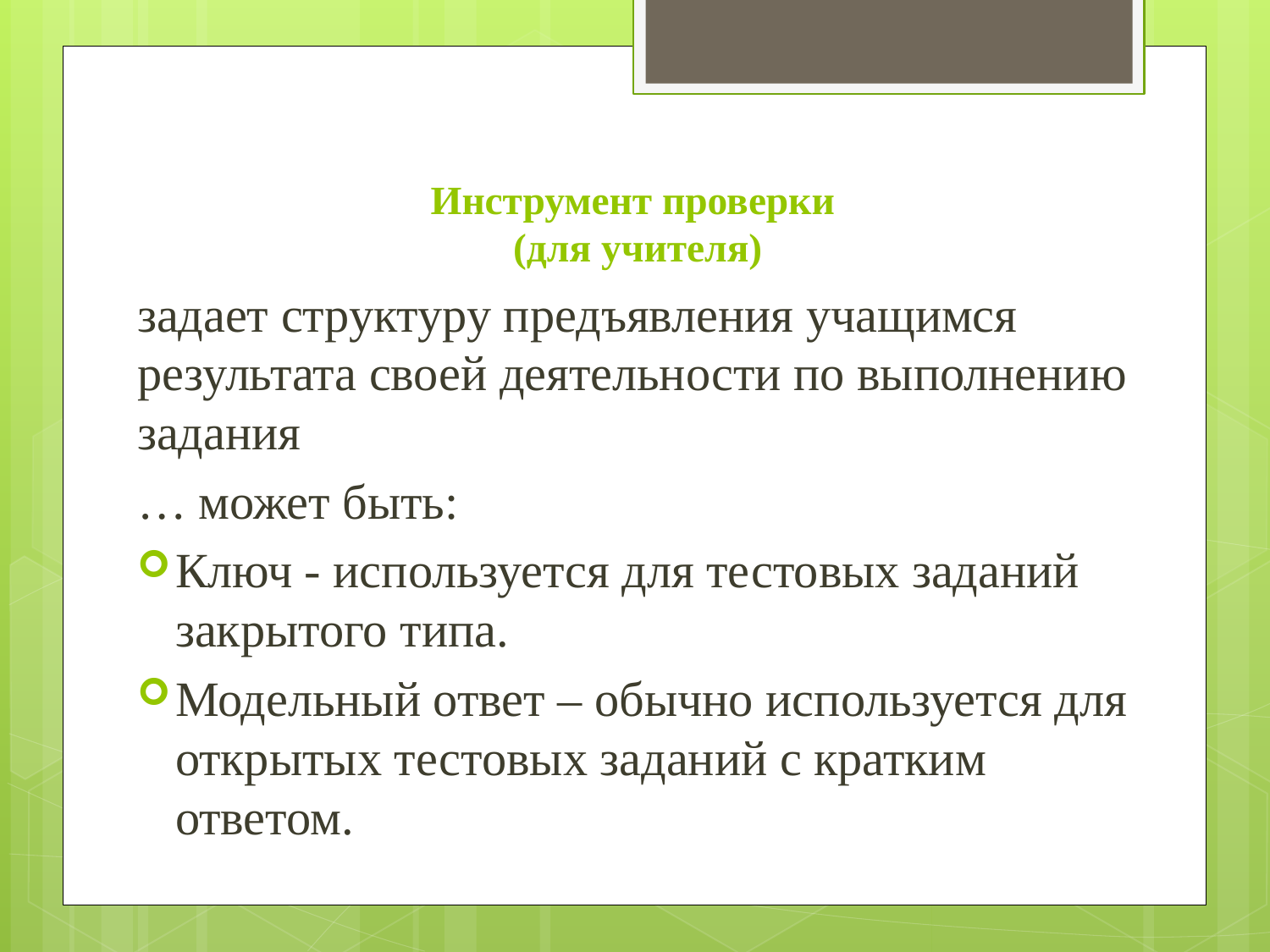

# Инструмент проверки (для учителя)
задает структуру предъявления учащимся результата своей деятельности по выполнению задания
… может быть:
Ключ - используется для тестовых заданий закрытого типа.
Модельный ответ – обычно используется для открытых тестовых заданий с кратким ответом.